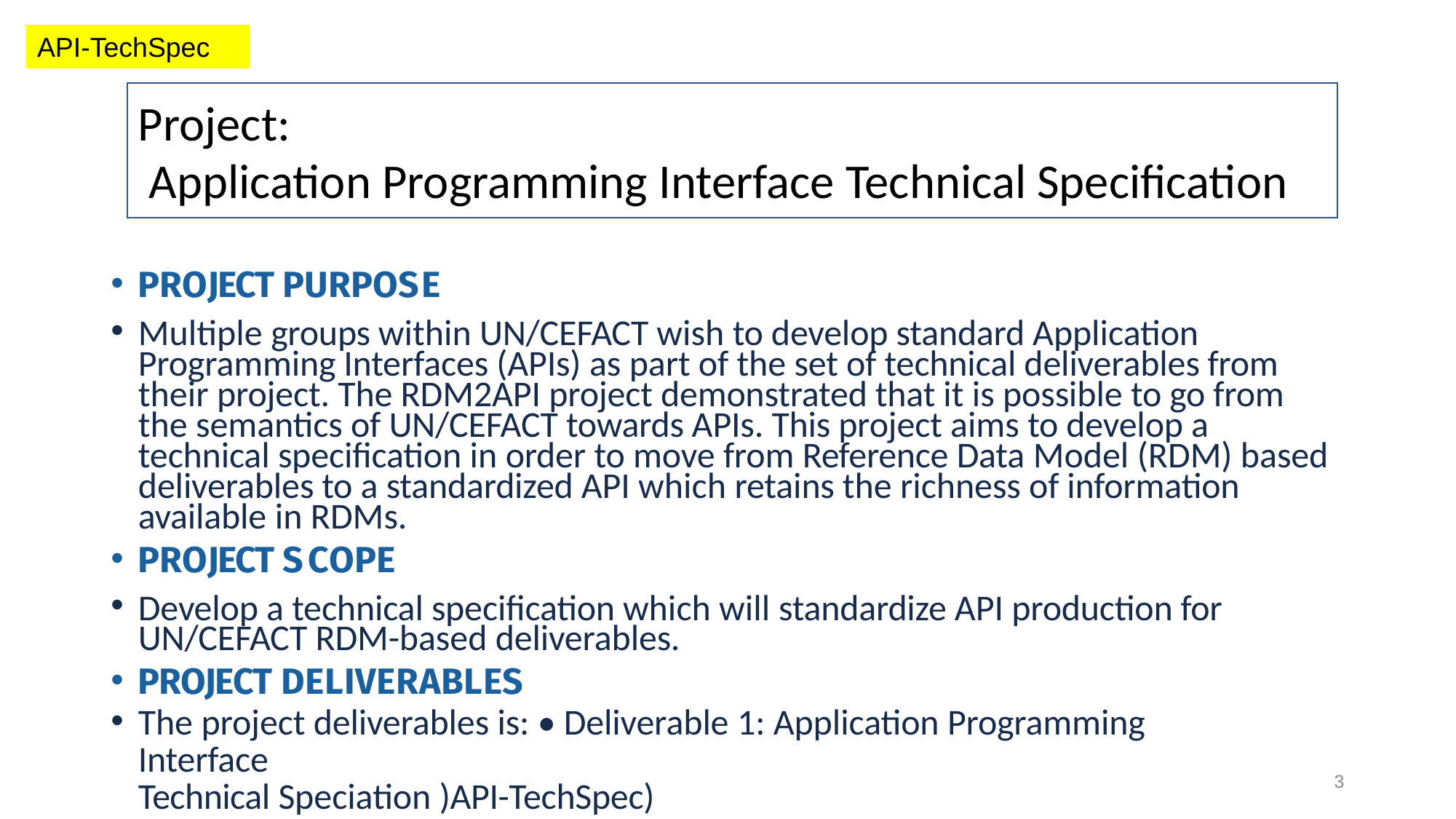

API-TechSpec
Project:
 Application Programming Interface Technical Specification
PROJECT PURPOSE
Multiple groups within UN/CEFACT wish to develop standard Application  Programming Interfaces (APIs) as part of the set of technical deliverables from  their project. The RDM2API project demonstrated that it is possible to go from  the semantics of UN/CEFACT towards APIs. This project aims to develop a  technical specification in order to move from Reference Data Model (RDM) based  deliverables to a standardized API which retains the richness of information  available in RDMs.
PROJECT SCOPE
Develop a technical specification which will standardize API production for  UN/CEFACT RDM-based deliverables.
PROJECT DELIVERABLES
The project deliverables is: • Deliverable 1: Application Programming Interface
Technical Speciation )API-TechSpec)
3